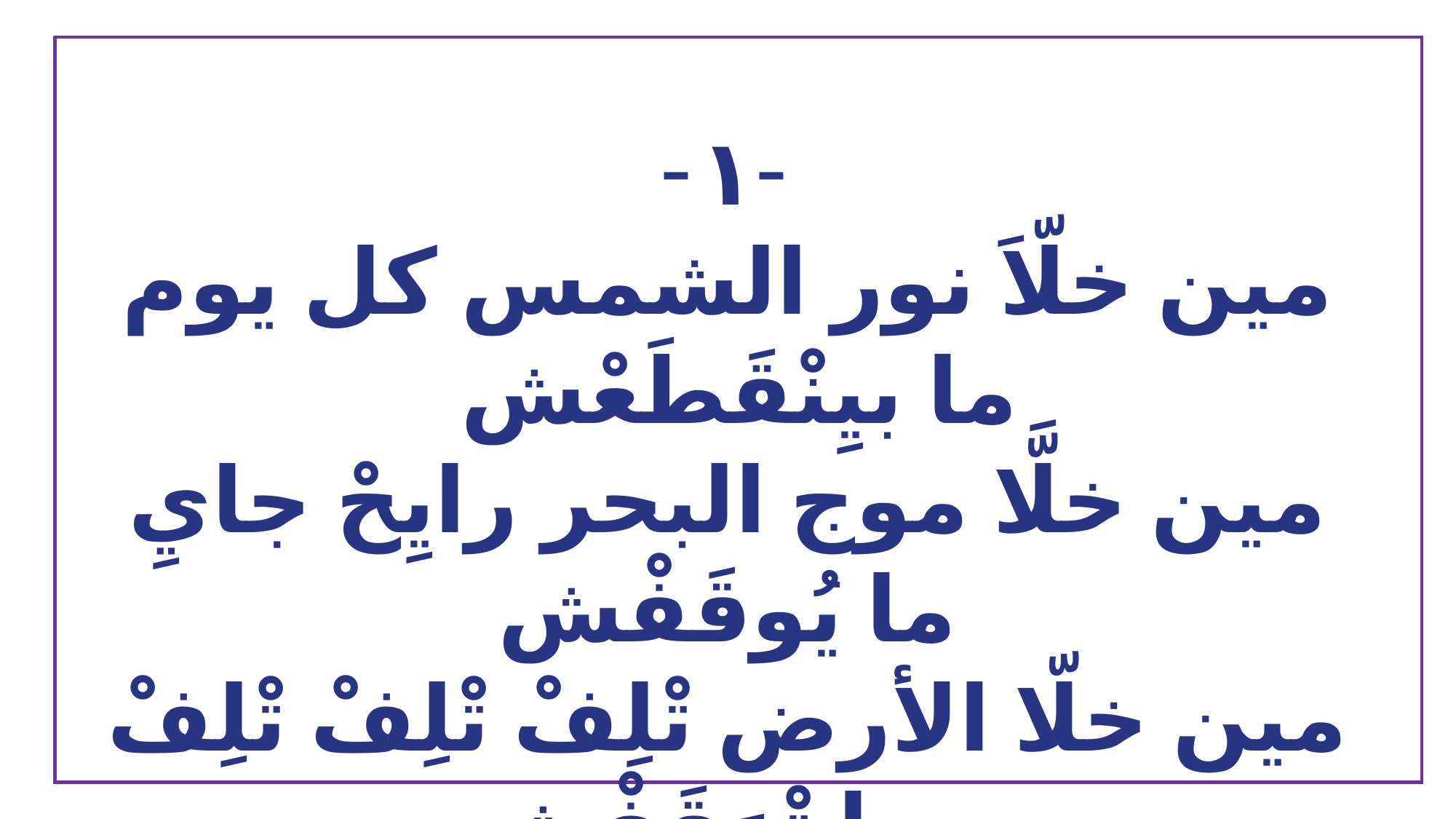

-١-
مين خلّاَ نور الشمس كل يوم ما بيِنْقَطَعْش
مين خلَّا موج البحر رايِحْ جايِ ما يُوقَفْش
مين خلّا الأرض تْلِفْ تْلِفْ تْلِفْ وما تْوَقَفْش
 غيرَك إنتَ يا يسوع .... علشان كدَه